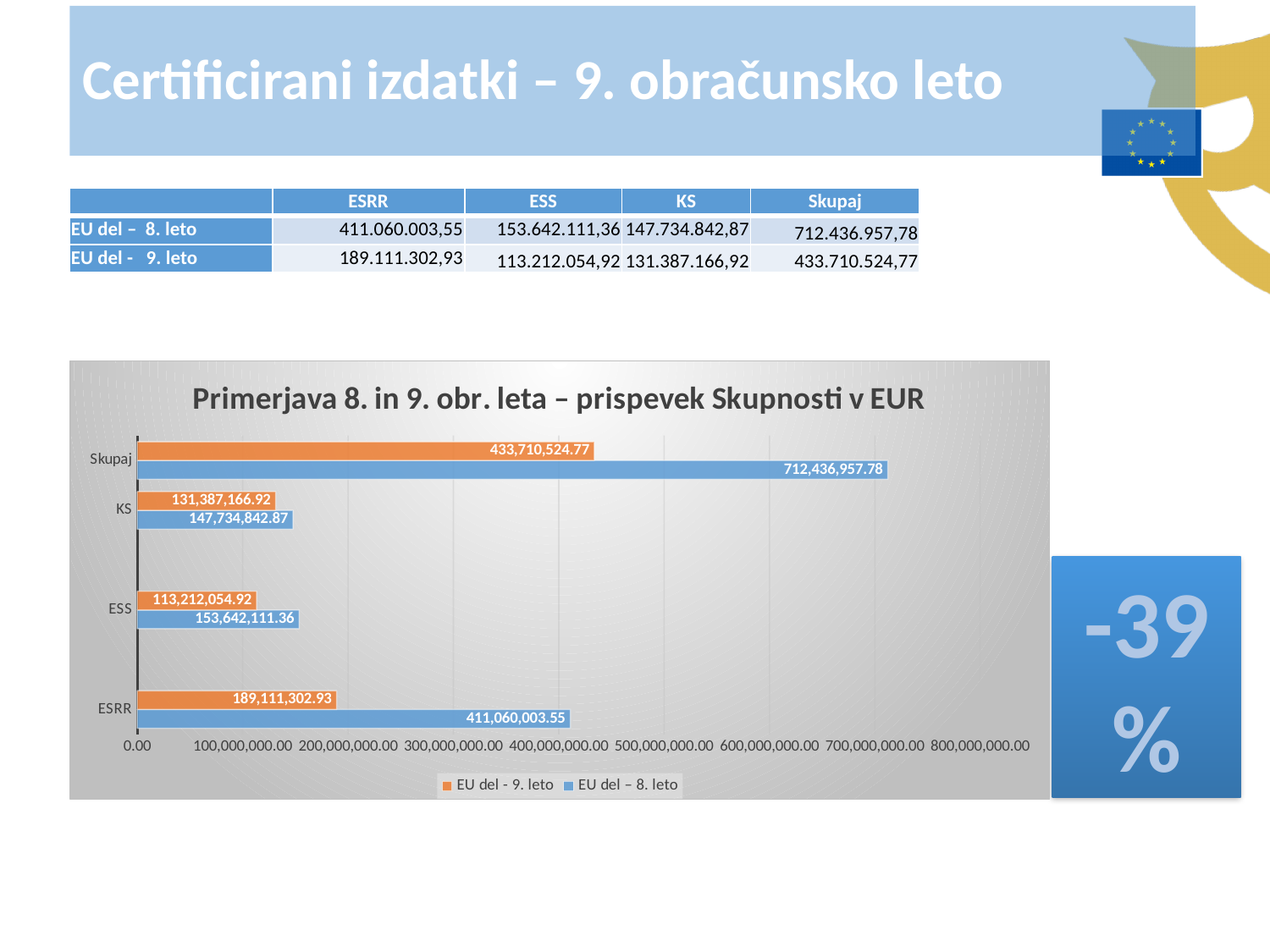

Certificirani izdatki – 9. obračunsko leto
|  | ESRR | ESS | KS | Skupaj |
| --- | --- | --- | --- | --- |
| EU del – 8. leto | 411.060.003,55 | 153.642.111,36 | 147.734.842,87 | 712.436.957,78 |
| EU del - 9. leto | 189.111.302,93 | 113.212.054,92 | 131.387.166,92 | 433.710.524,77 |

### Chart: Primerjava 8. in 9. obr. leta – prispevek Skupnosti v EUR

| Category | EU del – 8. leto | EU del - 9. leto |
|---|---|---|
| ESRR | 411060003.55 | 189111302.93 |
|  | None | None |
| ESS | 153642111.36 | 113212054.92 |
|  | None | None |
| KS | 147734842.87 | 131387166.92 |
| Skupaj | 712436957.78 | 433710524.77000004 |
-39 %